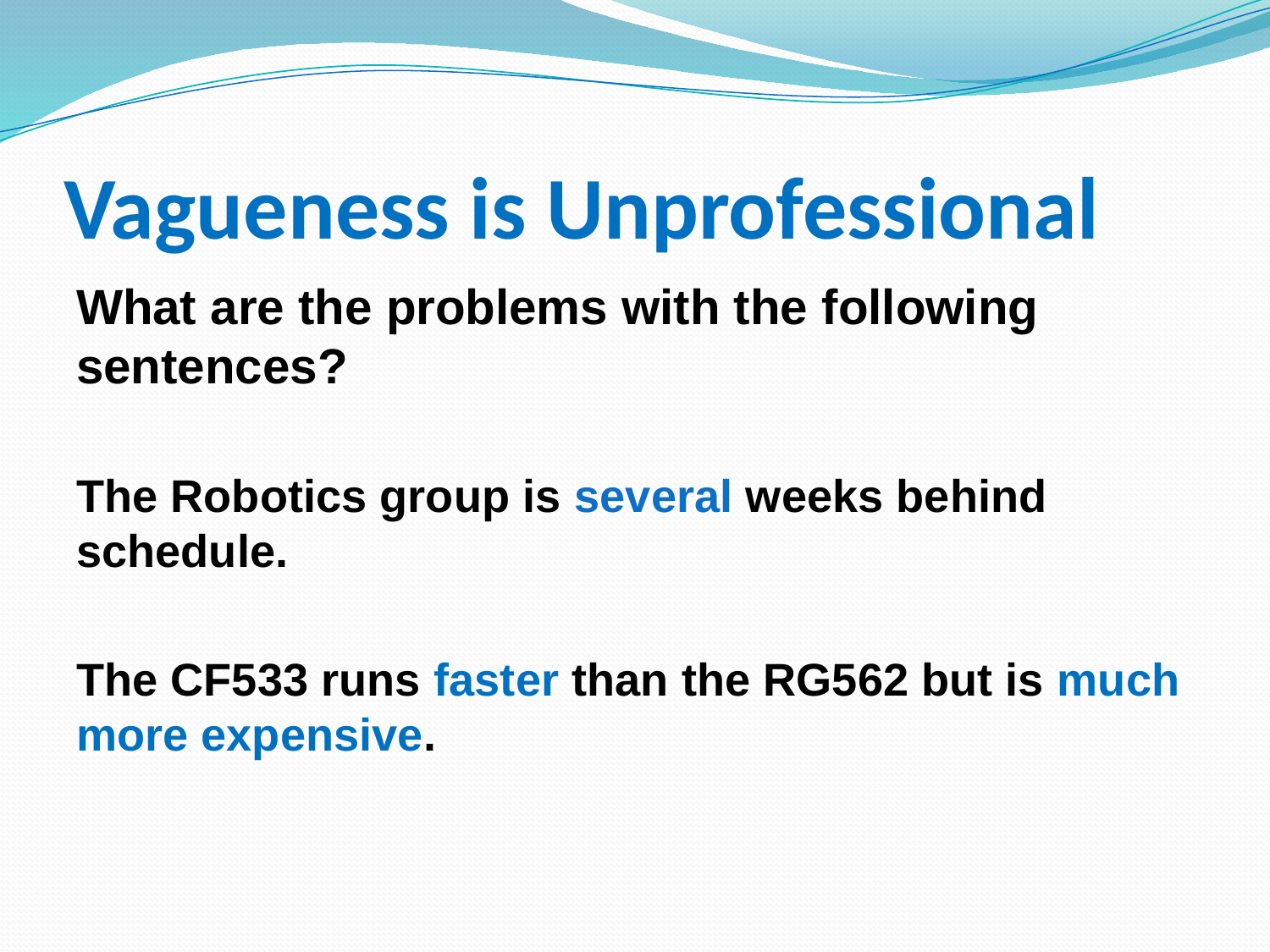

# Vagueness is Unprofessional
What are the problems with the following sentences?

The Robotics group is several weeks behind schedule.

The CF533 runs faster than the RG562 but is much more expensive.